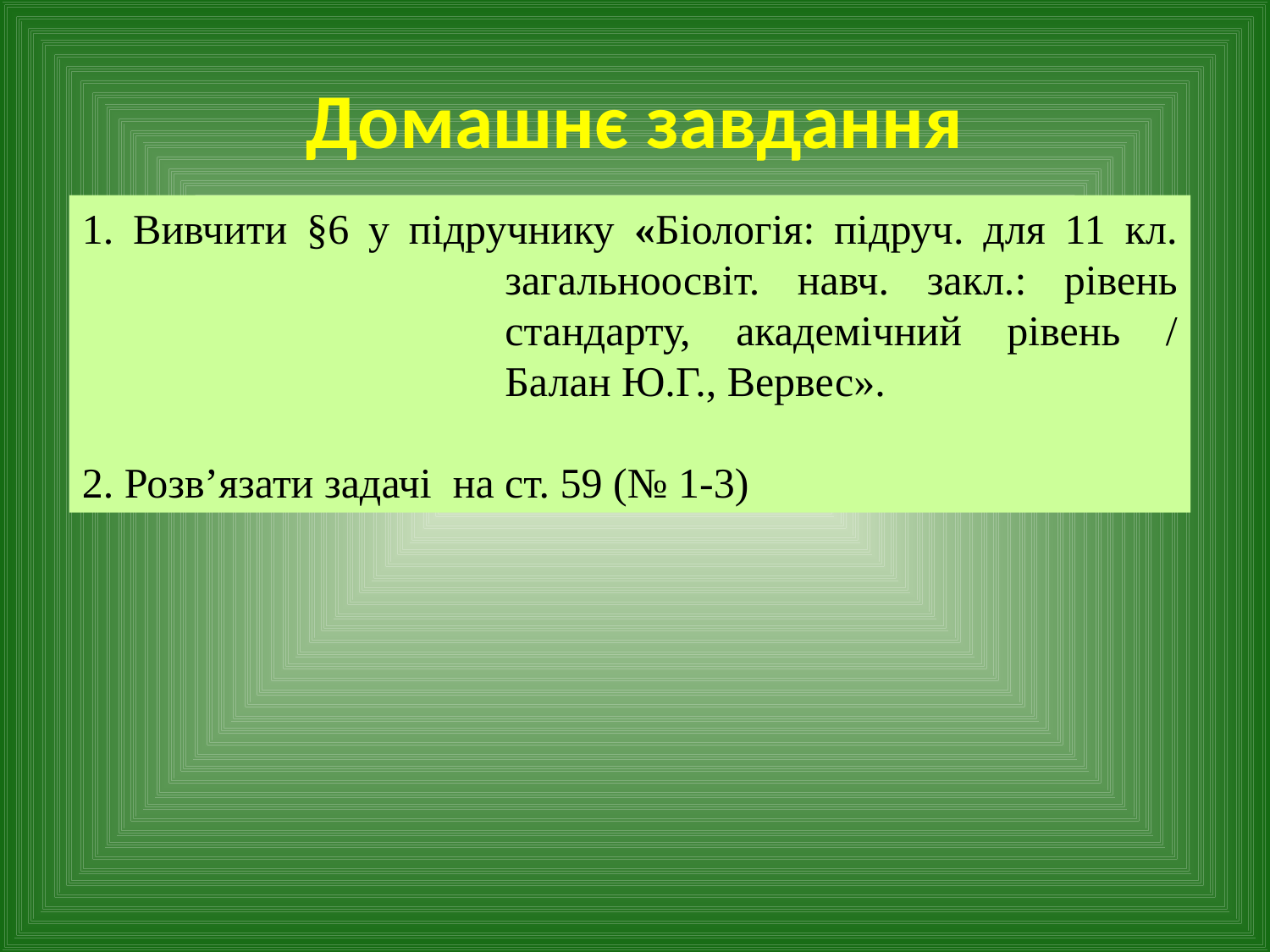

# Домашнє завдання
1. Вивчити §6 у підручнику «Біологія: підруч. для 11 кл. загальноосвіт. навч. закл.: рівень стандарту, академічний рівень / Балан Ю.Г., Вервес».

2. Розв’язати задачі  на ст. 59 (№ 1-3)